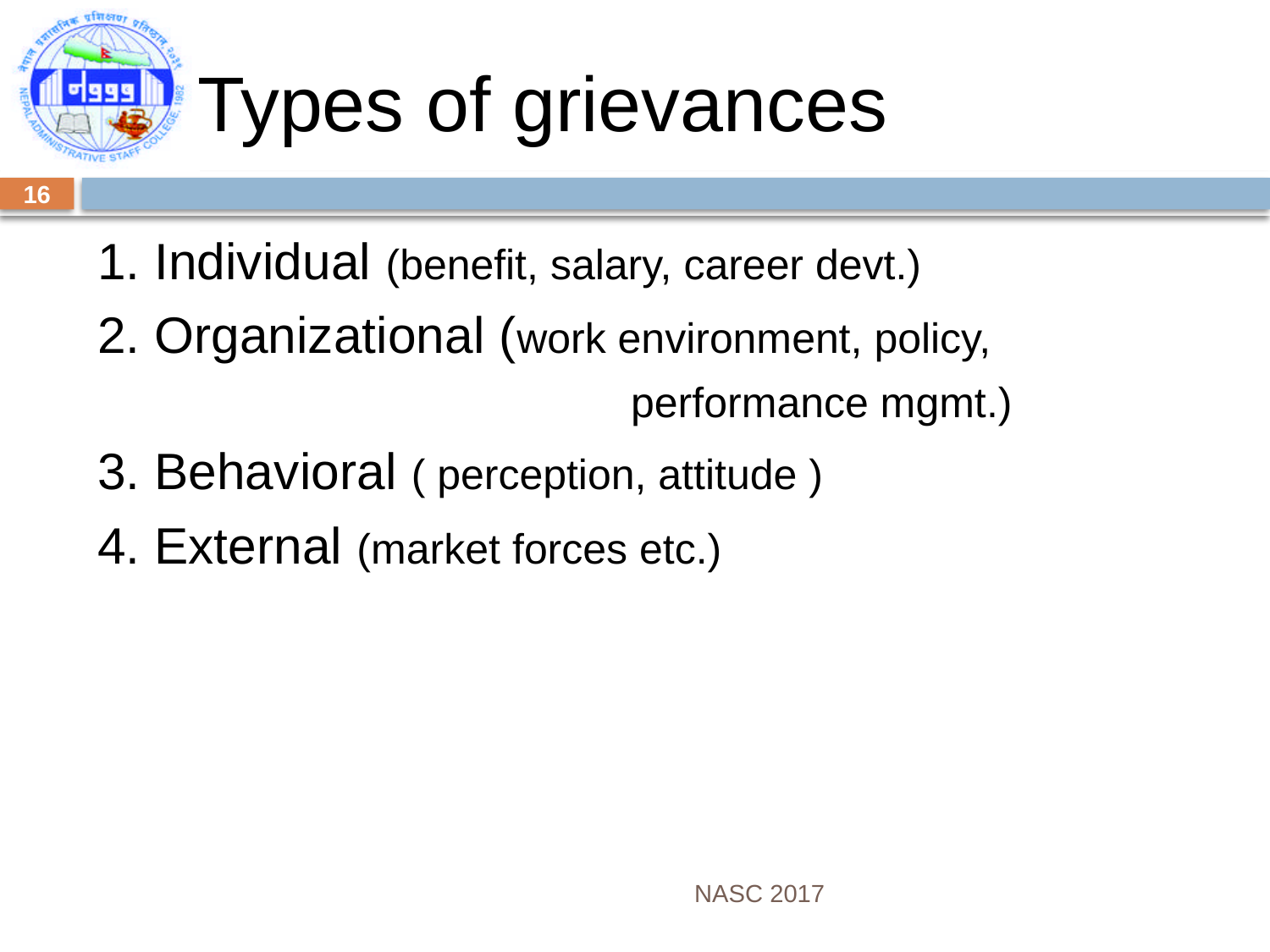

# Types of grievances
16
1. Individual (benefit, salary, career devt.)
2. Organizational (work environment, policy,
                                             performance mgmt.)
3. Behavioral ( perception, attitude )
4. External (market forces etc.)
NASC 2017